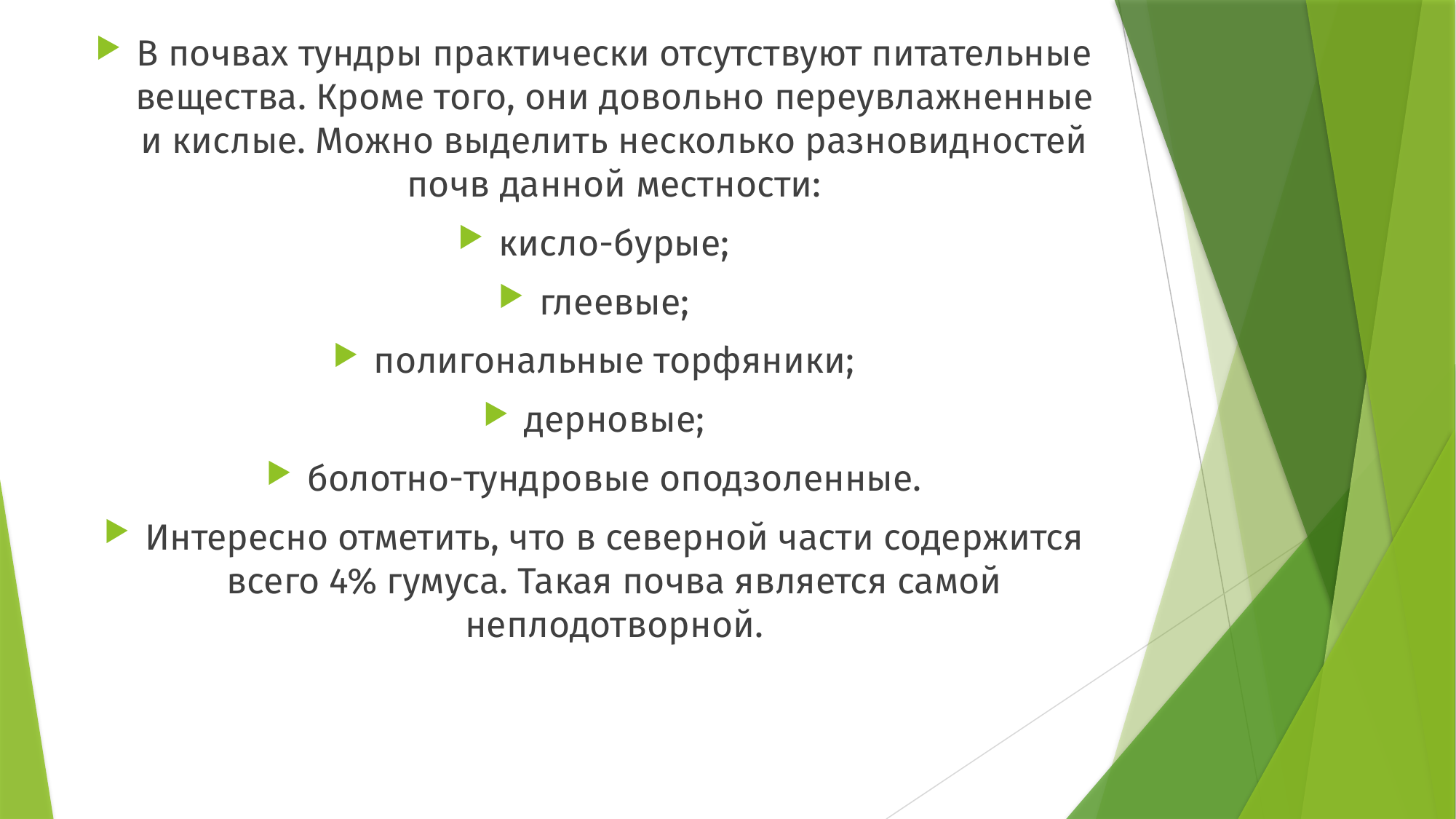

В почвах тундры практически отсутствуют питательные вещества. Кроме того, они довольно переувлажненные и кислые. Можно выделить несколько разновидностей почв данной местности:
кисло-бурые;
глеевые;
полигональные торфяники;
дерновые;
болотно-тундровые оподзоленные.
Интересно отметить, что в северной части содержится всего 4% гумуса. Такая почва является самой неплодотворной.